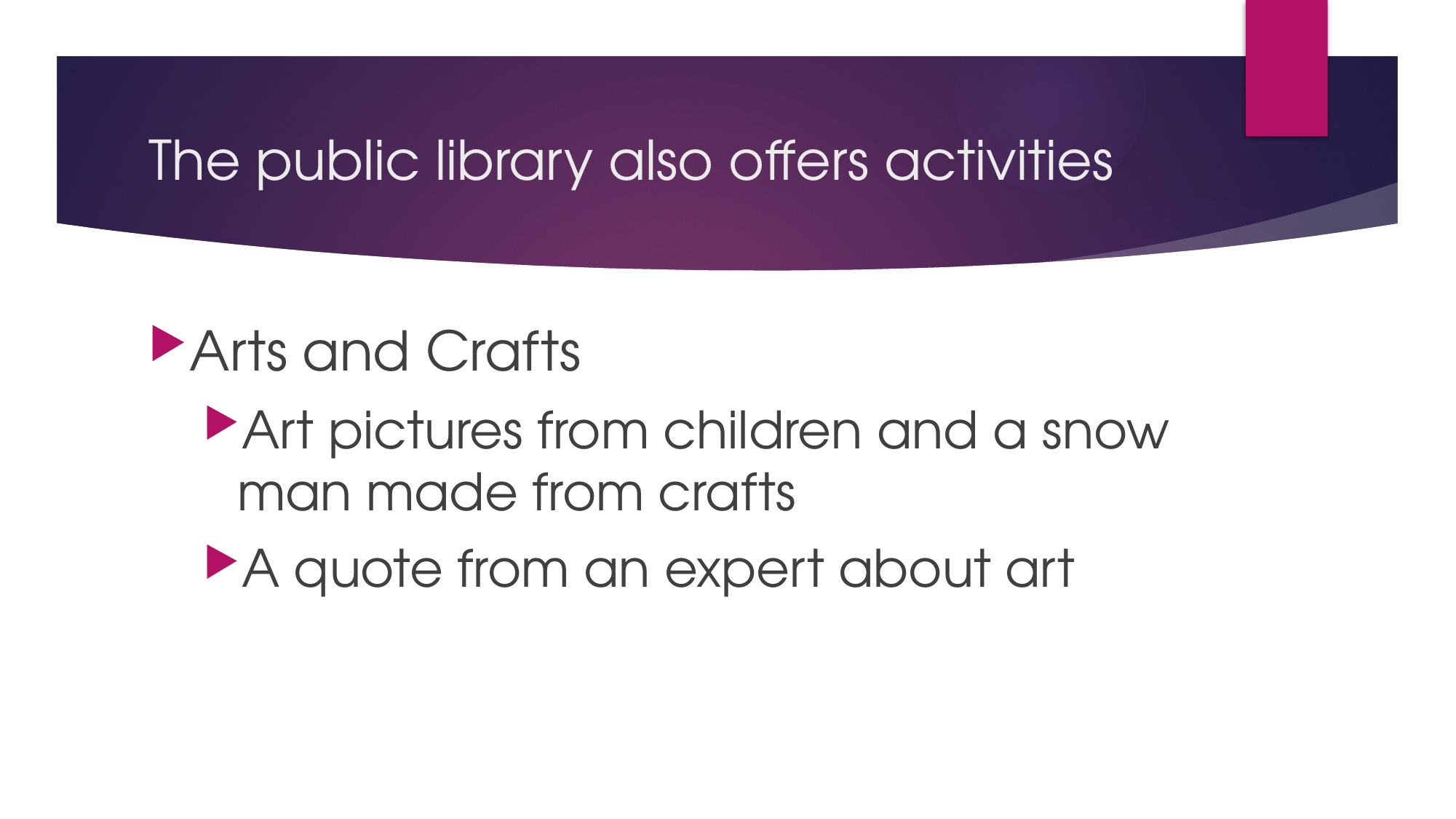

# The public library also offers activities
Arts and Crafts
Art pictures from children and a snow man made from crafts
A quote from an expert about art